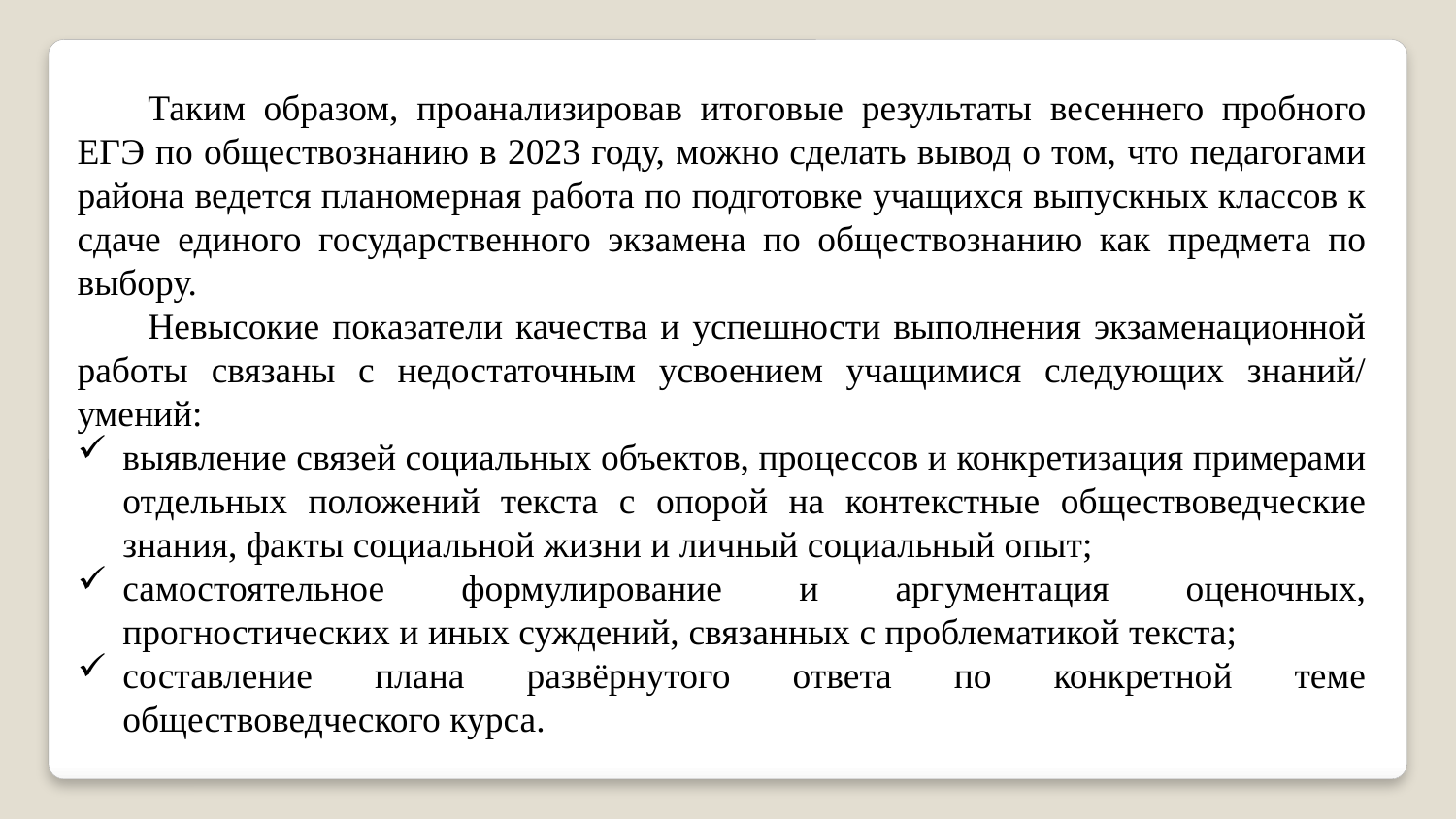

Таким образом, проанализировав итоговые результаты весеннего пробного ЕГЭ по обществознанию в 2023 году, можно сделать вывод о том, что педагогами района ведется планомерная работа по подготовке учащихся выпускных классов к сдаче единого государственного экзамена по обществознанию как предмета по выбору.
Невысокие показатели качества и успешности выполнения экзаменационной работы связаны с недостаточным усвоением учащимися следующих знаний/ умений:
выявление связей социальных объектов, процессов и конкретизация примерами отдельных положений текста с опорой на контекстные обществоведческие знания, факты социальной жизни и личный социальный опыт;
самостоятельное формулирование и аргументация оценочных, прогностических и иных суждений, связанных с проблематикой текста;
составление плана развёрнутого ответа по конкретной теме обществоведческого курса.